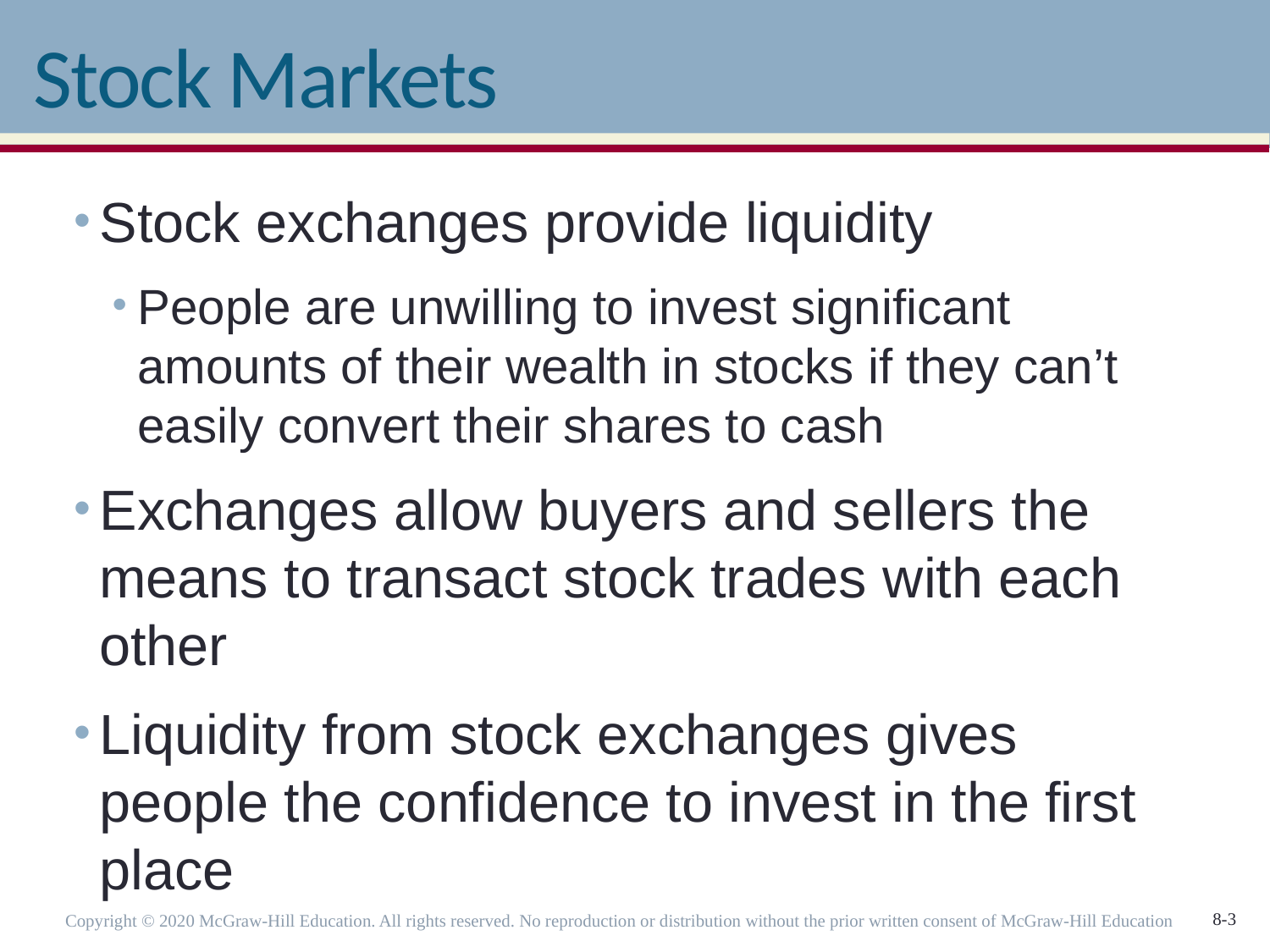

# Stock Markets
Stock exchanges provide liquidity
People are unwilling to invest significant amounts of their wealth in stocks if they can’t easily convert their shares to cash
Exchanges allow buyers and sellers the means to transact stock trades with each other
Liquidity from stock exchanges gives people the confidence to invest in the first place

Copyright © 2020 McGraw-Hill Education. All rights reserved. No reproduction or distribution without the prior written consent of McGraw-Hill Education